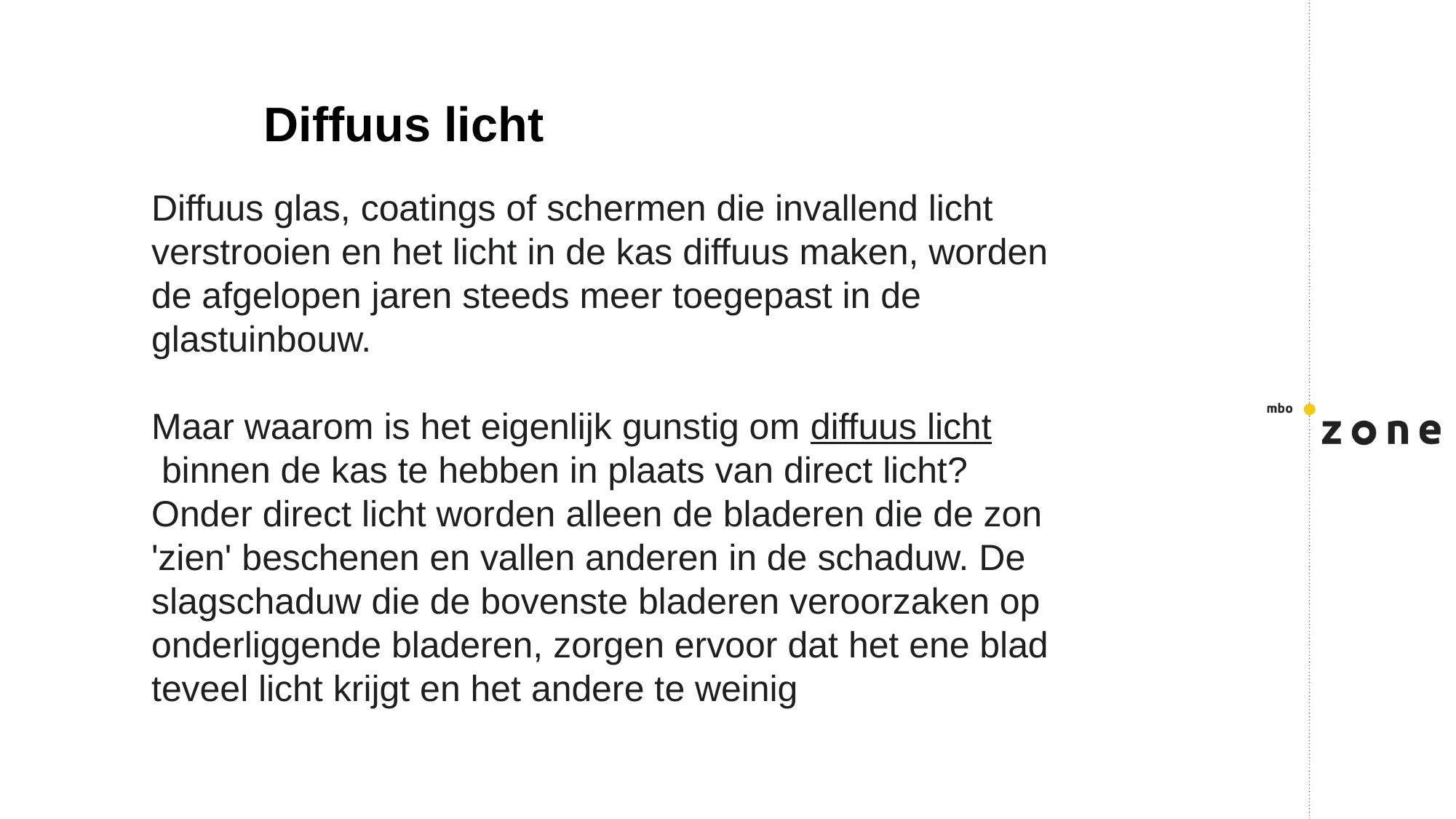

Diffuus licht
Diffuus glas, coatings of schermen die invallend licht verstrooien en het licht in de kas diffuus maken, worden de afgelopen jaren steeds meer toegepast in de glastuinbouw.

Maar waarom is het eigenlijk gunstig om diffuus licht binnen de kas te hebben in plaats van direct licht? Onder direct licht worden alleen de bladeren die de zon 'zien' beschenen en vallen anderen in de schaduw. De slagschaduw die de bovenste bladeren veroorzaken op onderliggende bladeren, zorgen ervoor dat het ene blad teveel licht krijgt en het andere te weinig